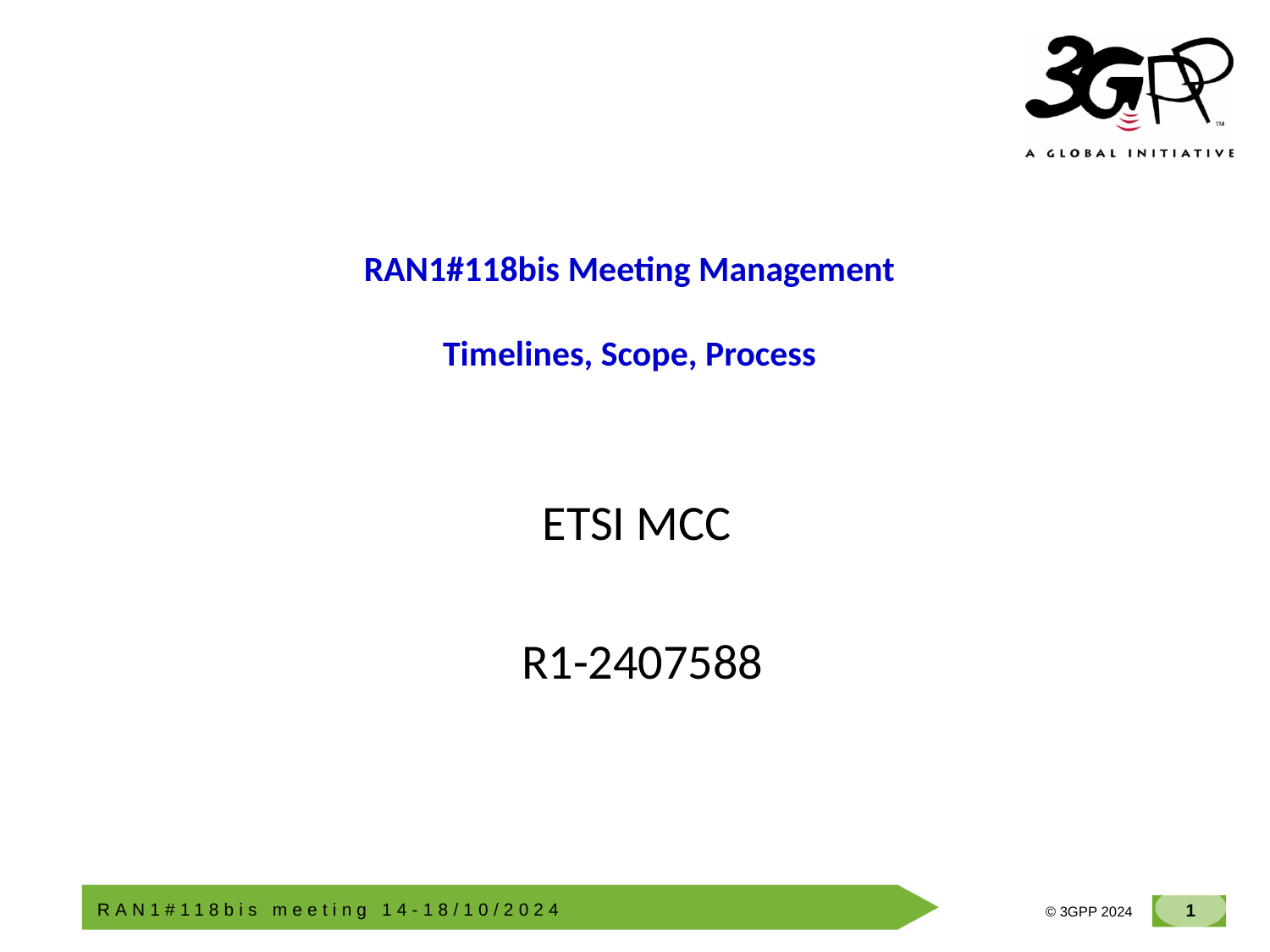

# RAN1#118bis Meeting Management Timelines, Scope, Process
ETSI MCC

 R1-2407588